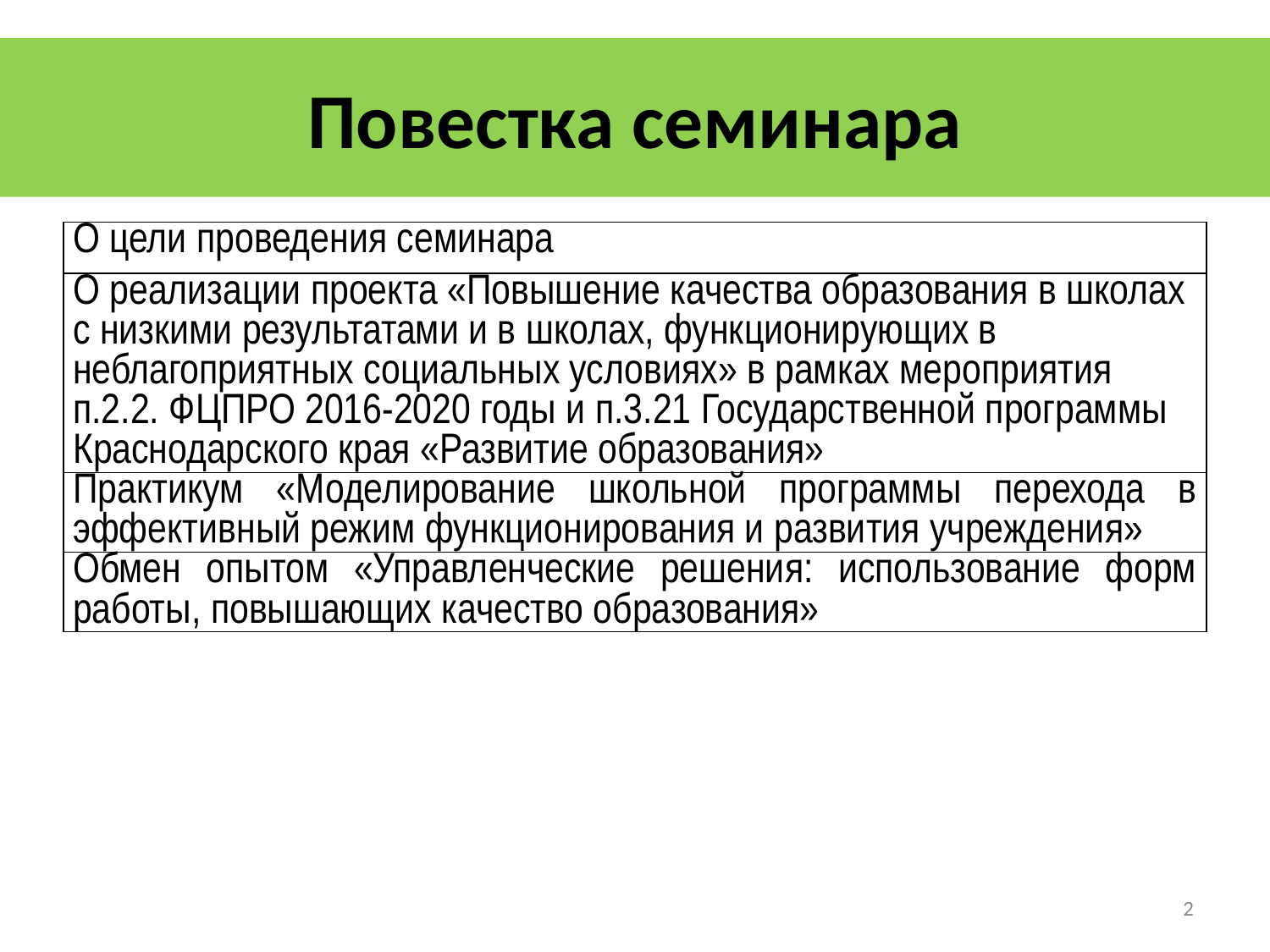

# Повестка семинара
| О цели проведения семинара |
| --- |
| О реализации проекта «Повышение качества образования в школах с низкими результатами и в школах, функционирующих в неблагоприятных социальных условиях» в рамках мероприятия п.2.2. ФЦПРО 2016-2020 годы и п.3.21 Государственной программы Краснодарского края «Развитие образования» |
| Практикум «Моделирование школьной программы перехода в эффективный режим функционирования и развития учреждения» |
| Обмен опытом «Управленческие решения: использование форм работы, повышающих качество образования» |
2